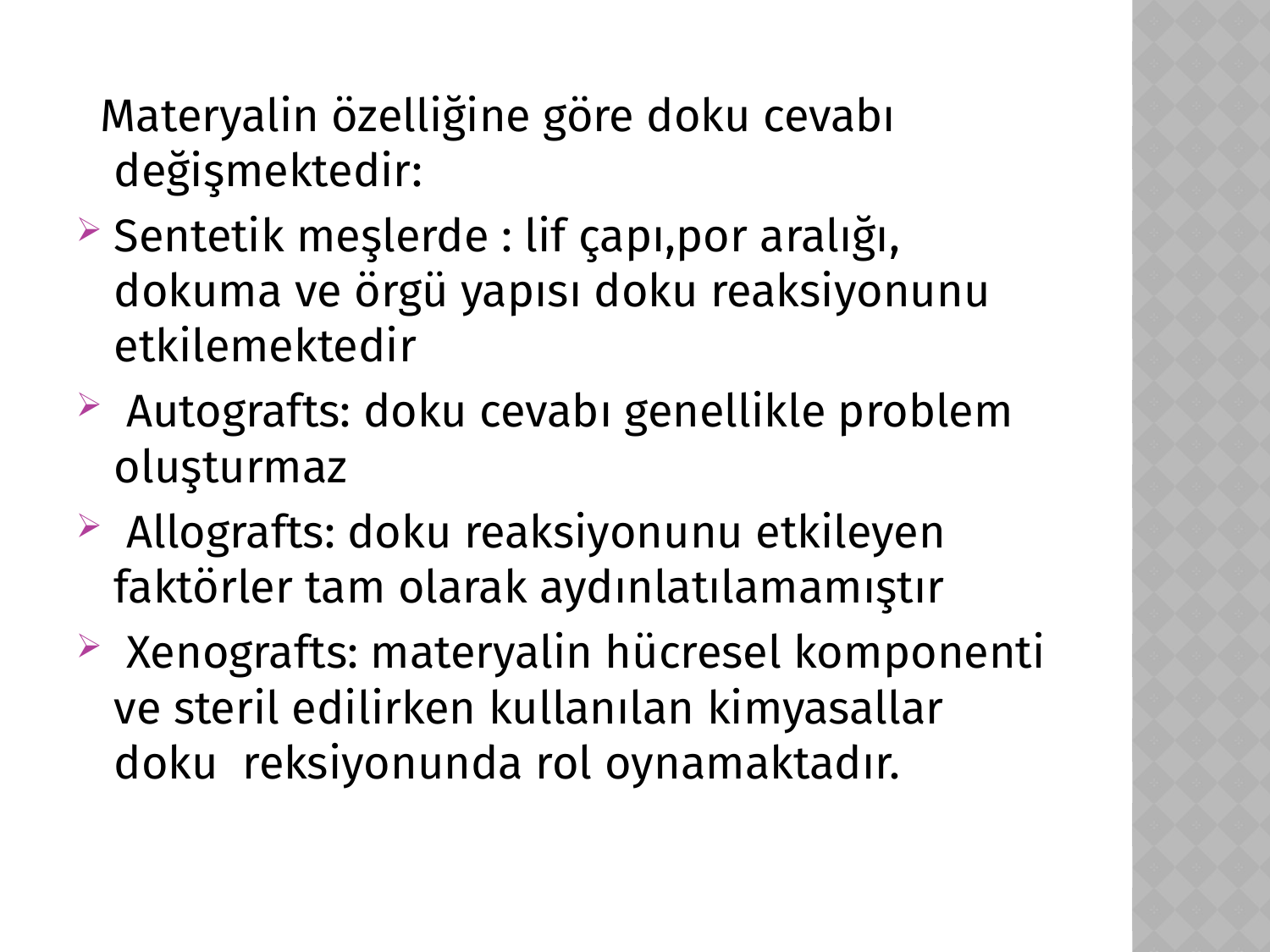

Materyalin özelliğine göre doku cevabı değişmektedir:
Sentetik meşlerde : lif çapı,por aralığı, dokuma ve örgü yapısı doku reaksiyonunu etkilemektedir
 Autografts: doku cevabı genellikle problem oluşturmaz
 Allografts: doku reaksiyonunu etkileyen faktörler tam olarak aydınlatılamamıştır
 Xenografts: materyalin hücresel komponenti ve steril edilirken kullanılan kimyasallar doku  reksiyonunda rol oynamaktadır.